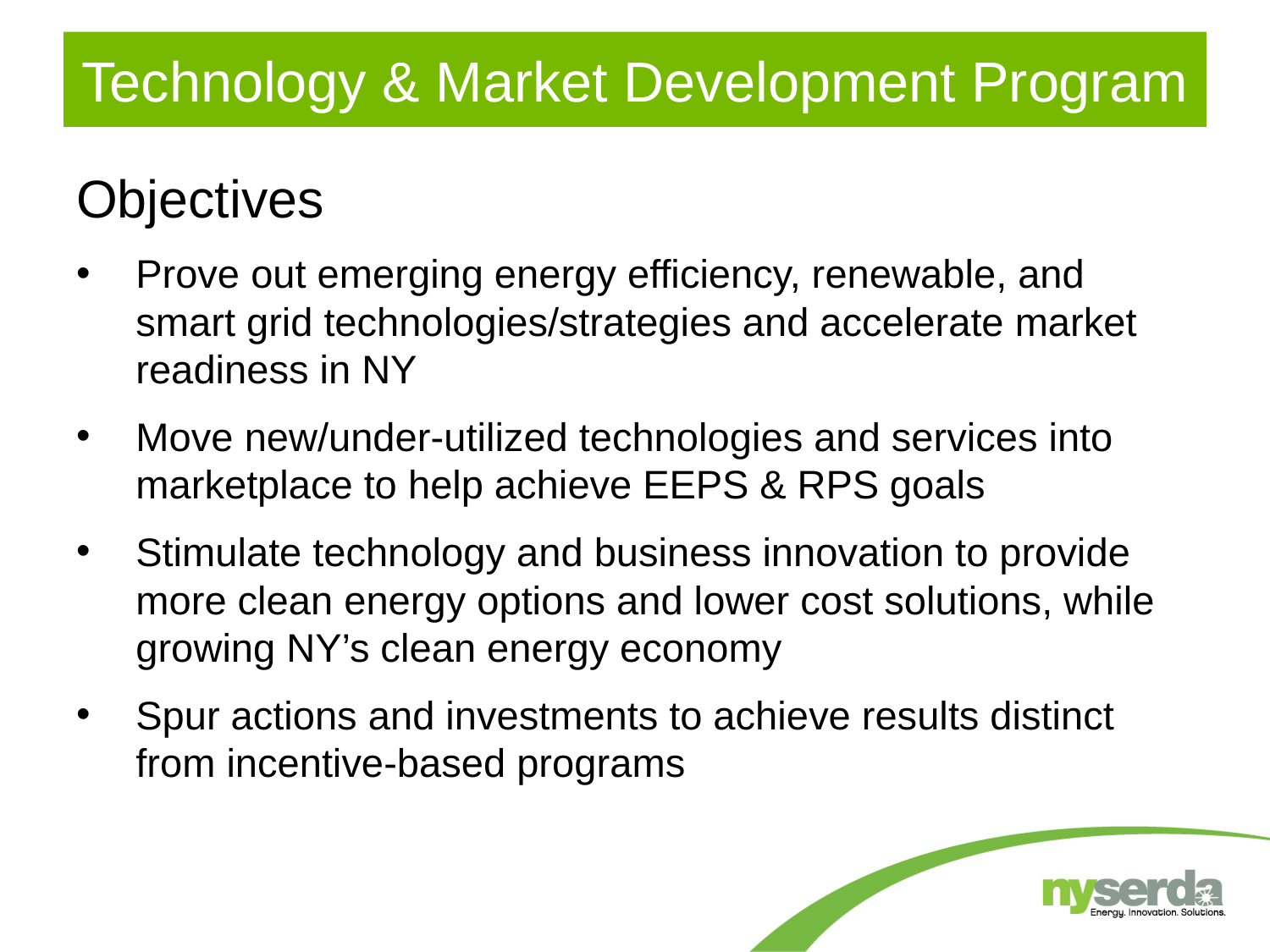

# Technology & Market Development Program
Objectives
Prove out emerging energy efficiency, renewable, and smart grid technologies/strategies and accelerate market readiness in NY
Move new/under-utilized technologies and services into marketplace to help achieve EEPS & RPS goals
Stimulate technology and business innovation to provide more clean energy options and lower cost solutions, while growing NY’s clean energy economy
Spur actions and investments to achieve results distinct from incentive-based programs